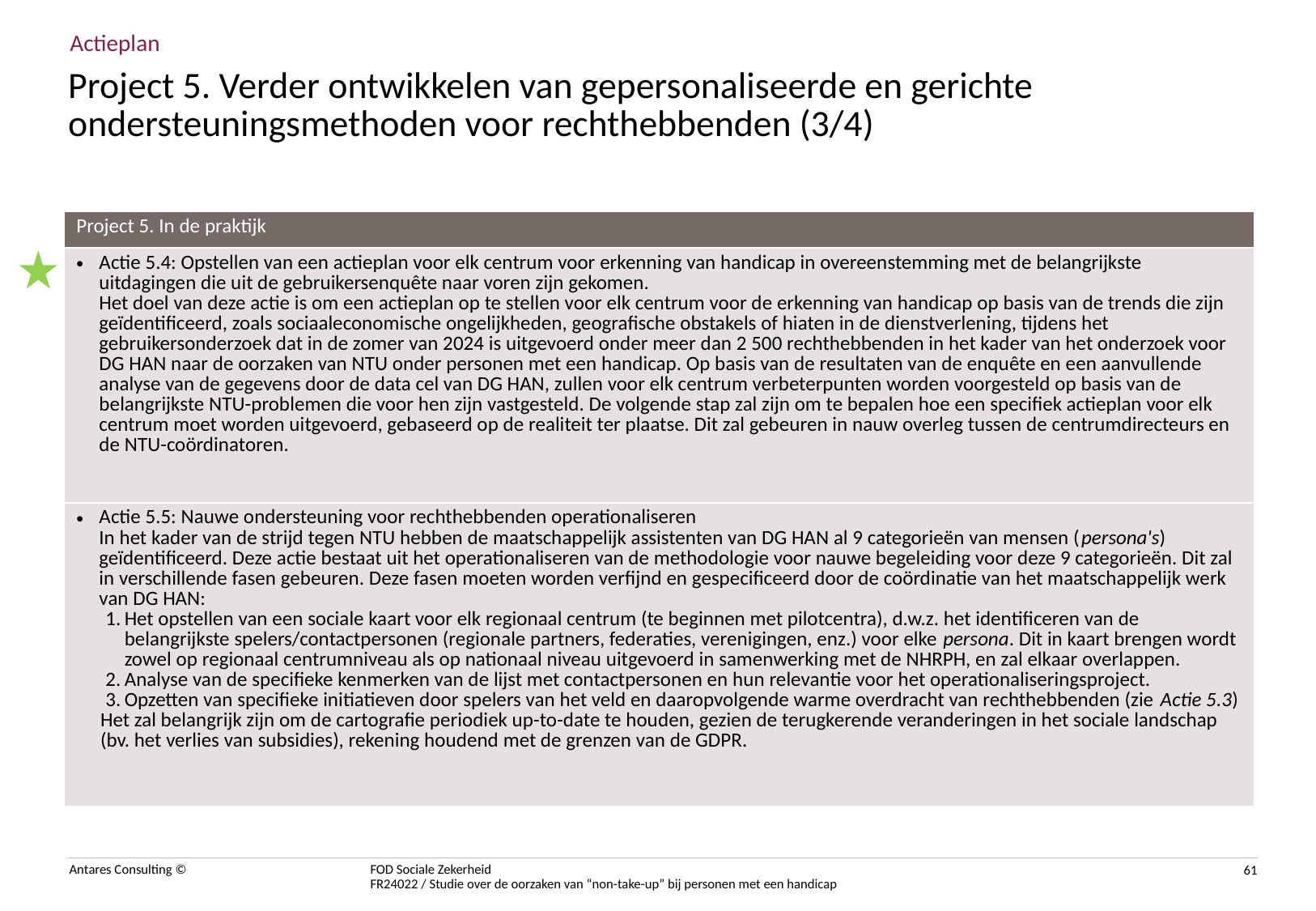

Actieplan
# Project 5. Verder ontwikkelen van gepersonaliseerde en gerichte ondersteuningsmethoden voor rechthebbenden (3/4)
| Project 5. In de praktijk |
| --- |
| Actie 5.4: Opstellen van een actieplan voor elk centrum voor erkenning van handicap in overeenstemming met de belangrijkste uitdagingen die uit de gebruikersenquête naar voren zijn gekomen. Het doel van deze actie is om een actieplan op te stellen voor elk centrum voor de erkenning van handicap op basis van de trends die zijn geïdentificeerd, zoals sociaaleconomische ongelijkheden, geografische obstakels of hiaten in de dienstverlening, tijdens het gebruikersonderzoek dat in de zomer van 2024 is uitgevoerd onder meer dan 2 500 rechthebbenden in het kader van het onderzoek voor DG HAN naar de oorzaken van NTU onder personen met een handicap. Op basis van de resultaten van de enquête en een aanvullende analyse van de gegevens door de data cel van DG HAN, zullen voor elk centrum verbeterpunten worden voorgesteld op basis van de belangrijkste NTU-problemen die voor hen zijn vastgesteld. De volgende stap zal zijn om te bepalen hoe een specifiek actieplan voor elk centrum moet worden uitgevoerd, gebaseerd op de realiteit ter plaatse. Dit zal gebeuren in nauw overleg tussen de centrumdirecteurs en de NTU-coördinatoren. |
| Actie 5.5: Nauwe ondersteuning voor rechthebbenden operationaliseren In het kader van de strijd tegen NTU hebben de maatschappelijk assistenten van DG HAN al 9 categorieën van mensen (persona's) geïdentificeerd. Deze actie bestaat uit het operationaliseren van de methodologie voor nauwe begeleiding voor deze 9 categorieën. Dit zal in verschillende fasen gebeuren. Deze fasen moeten worden verfijnd en gespecificeerd door de coördinatie van het maatschappelijk werk van DG HAN: Het opstellen van een sociale kaart voor elk regionaal centrum (te beginnen met pilotcentra), d.w.z. het identificeren van de belangrijkste spelers/contactpersonen (regionale partners, federaties, verenigingen, enz.) voor elke persona. Dit in kaart brengen wordt zowel op regionaal centrumniveau als op nationaal niveau uitgevoerd in samenwerking met de NHRPH, en zal elkaar overlappen. Analyse van de specifieke kenmerken van de lijst met contactpersonen en hun relevantie voor het operationaliseringsproject. Opzetten van specifieke initiatieven door spelers van het veld en daaropvolgende warme overdracht van rechthebbenden (zie Actie 5.3) Het zal belangrijk zijn om de cartografie periodiek up-to-date te houden, gezien de terugkerende veranderingen in het sociale landschap (bv. het verlies van subsidies), rekening houdend met de grenzen van de GDPR. |